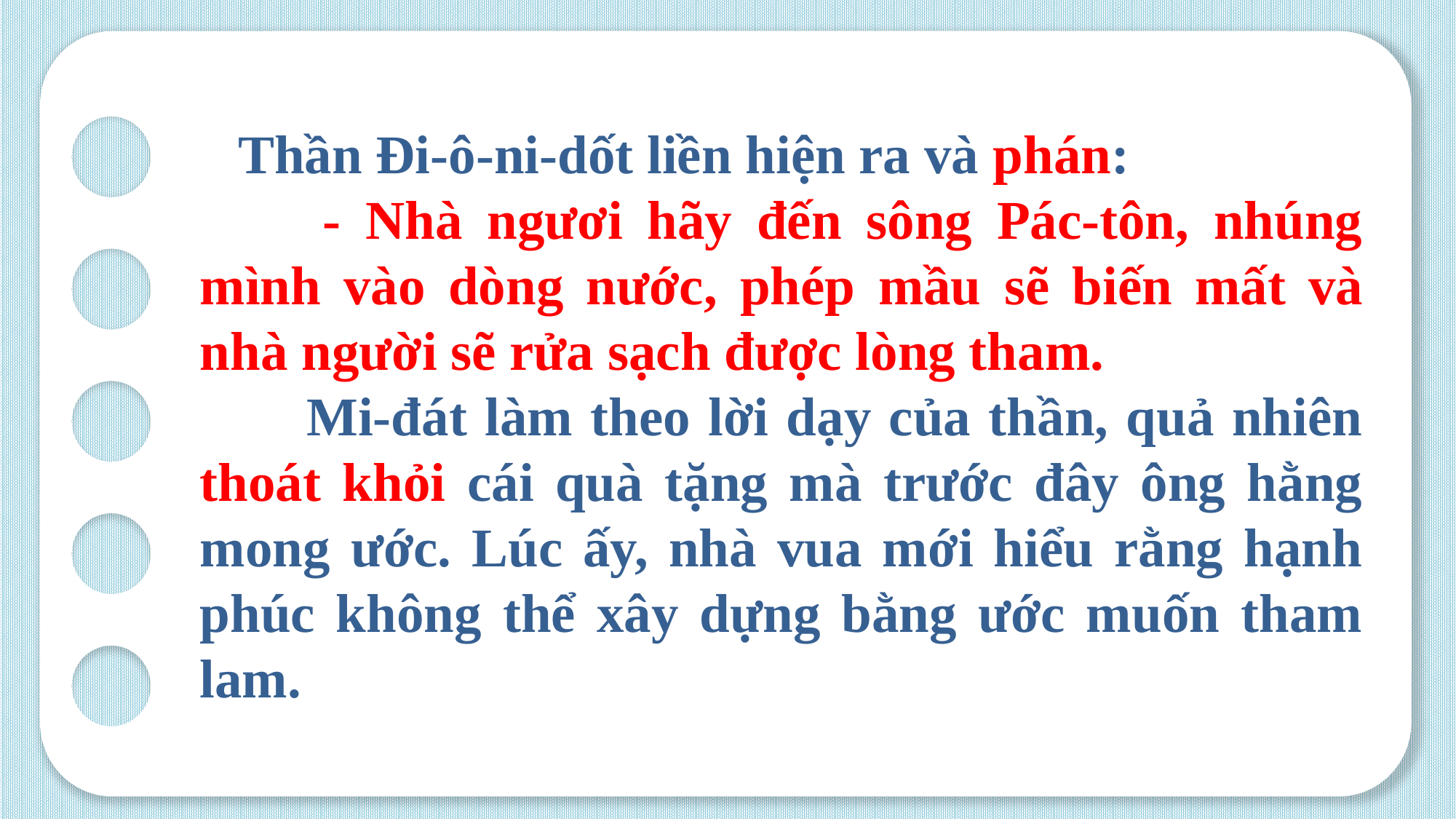

Thần Đi-ô-ni-dốt liền hiện ra và phán:
     - Nhà ngươi hãy đến sông Pác-tôn, nhúng mình vào dòng nước, phép mầu sẽ biến mất và nhà người sẽ rửa sạch được lòng tham.
      Mi-đát làm theo lời dạy của thần, quả nhiên thoát khỏi cái quà tặng mà trước đây ông hằng mong ước. Lúc ấy, nhà vua mới hiểu rằng hạnh phúc không thể xây dựng bằng ước muốn tham lam.